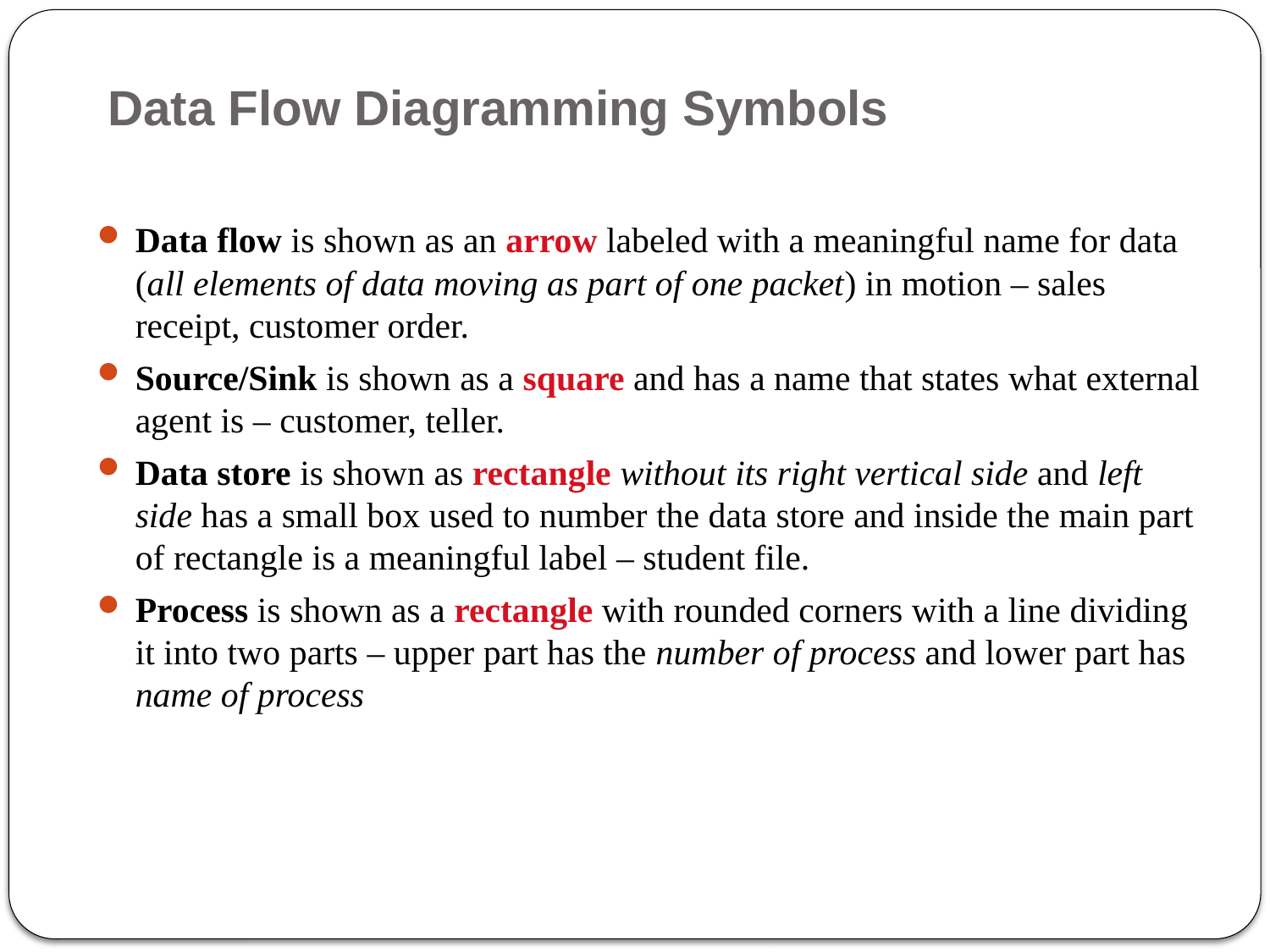

# Data Flow Diagramming Symbols
Data flow is shown as an arrow labeled with a meaningful name for data (all elements of data moving as part of one packet) in motion – sales receipt, customer order.
Source/Sink is shown as a square and has a name that states what external agent is – customer, teller.
Data store is shown as rectangle without its right vertical side and left side has a small box used to number the data store and inside the main part of rectangle is a meaningful label – student file.
Process is shown as a rectangle with rounded corners with a line dividing it into two parts – upper part has the number of process and lower part has name of process